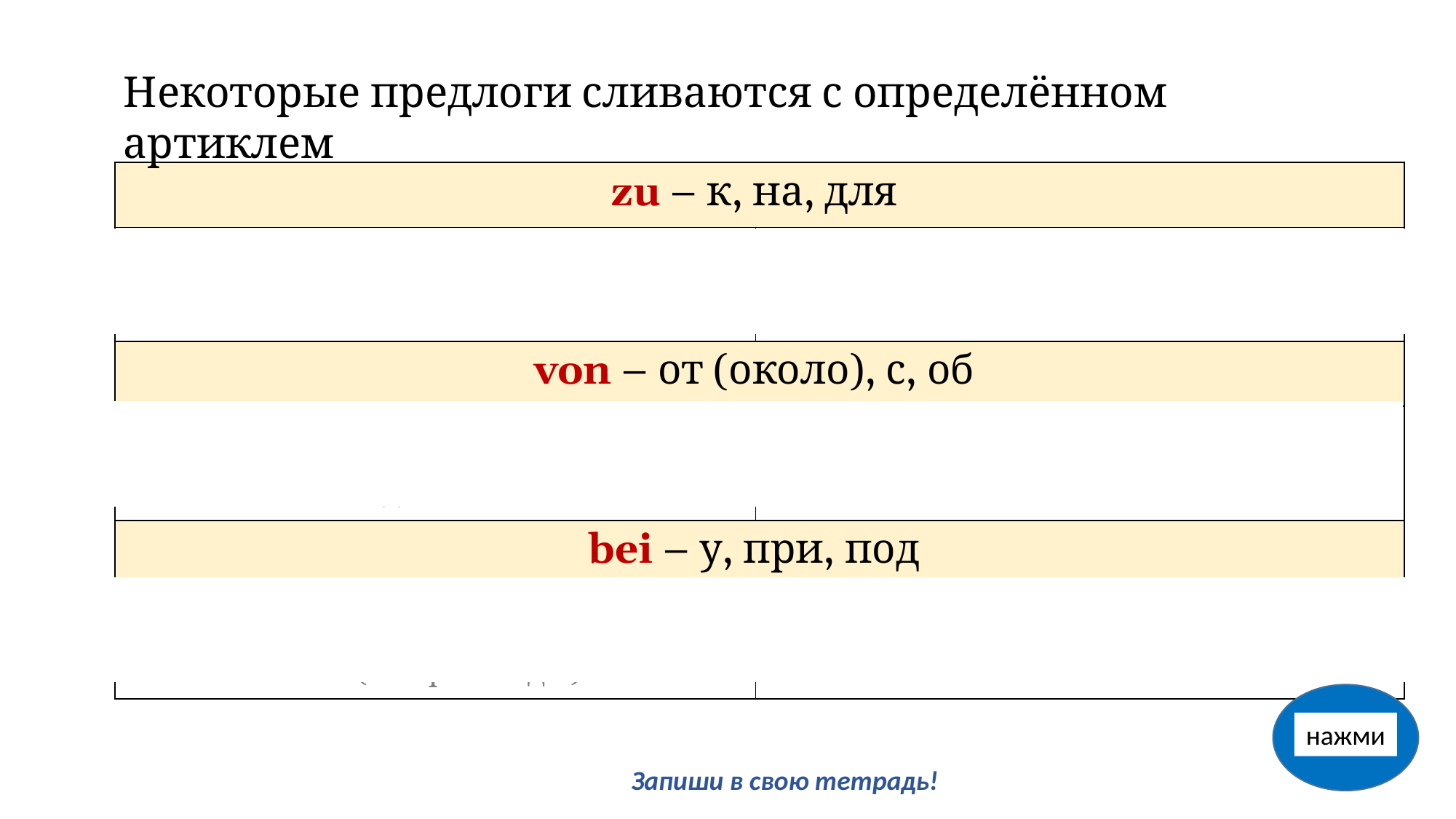

Некоторые предлоги сливаются с определённом артиклем
| zu – к, на, для |  |
| --- | --- |
| Zu + dem = zum zum Flughafen (к аэропорту) | Zu + der = zur zur Post (к почте) |
| von – от (около), с, об |  |
| Von + dem = vom vom Haus (от дома) | Von der Apotheke (от аптеки) |
| bei – у, при, под |  |
| Bei + dem beim beim Essen (во время еды) | bei der Tür (у двери) |

нажми
Запиши в свою тетрадь!